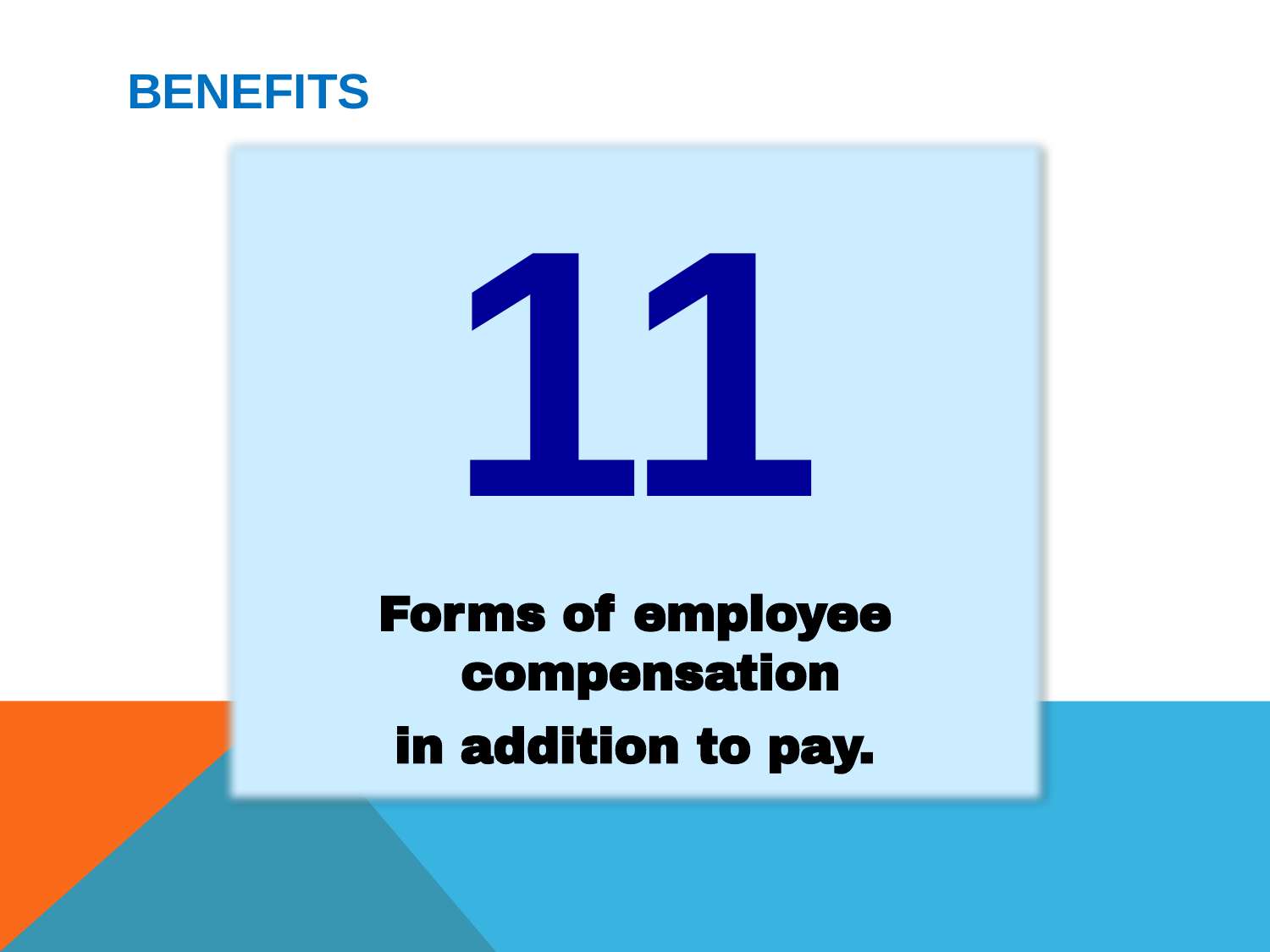

# Benefits
11
Forms of employee compensation
in addition to pay.